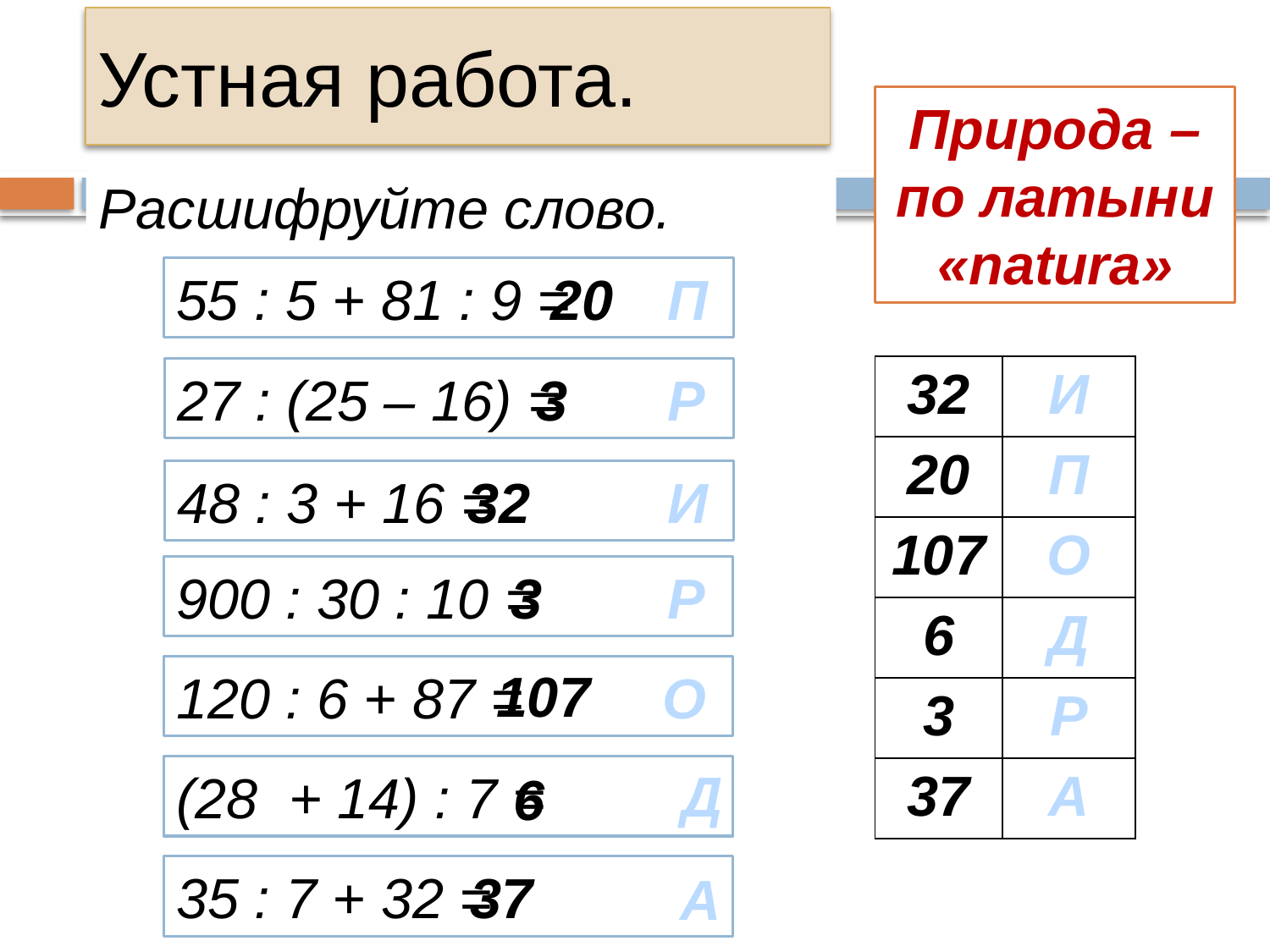

# Устная работа.
Природа – по латыни «natura»
Расшифруйте слово.
20
55 : 5 + 81 : 9 =
П
| 32 | И |
| --- | --- |
| 20 | П |
| 107 | О |
| 6 | Д |
| 3 | Р |
| 37 | А |
Р
27 : (25 – 16) =
3
48 : 3 + 16 =
32
И
900 : 30 : 10 =
3
Р
107
120 : 6 + 87 =
О
Д
(28  + 14) : 7 =
6
37
35 : 7 + 32 =
А